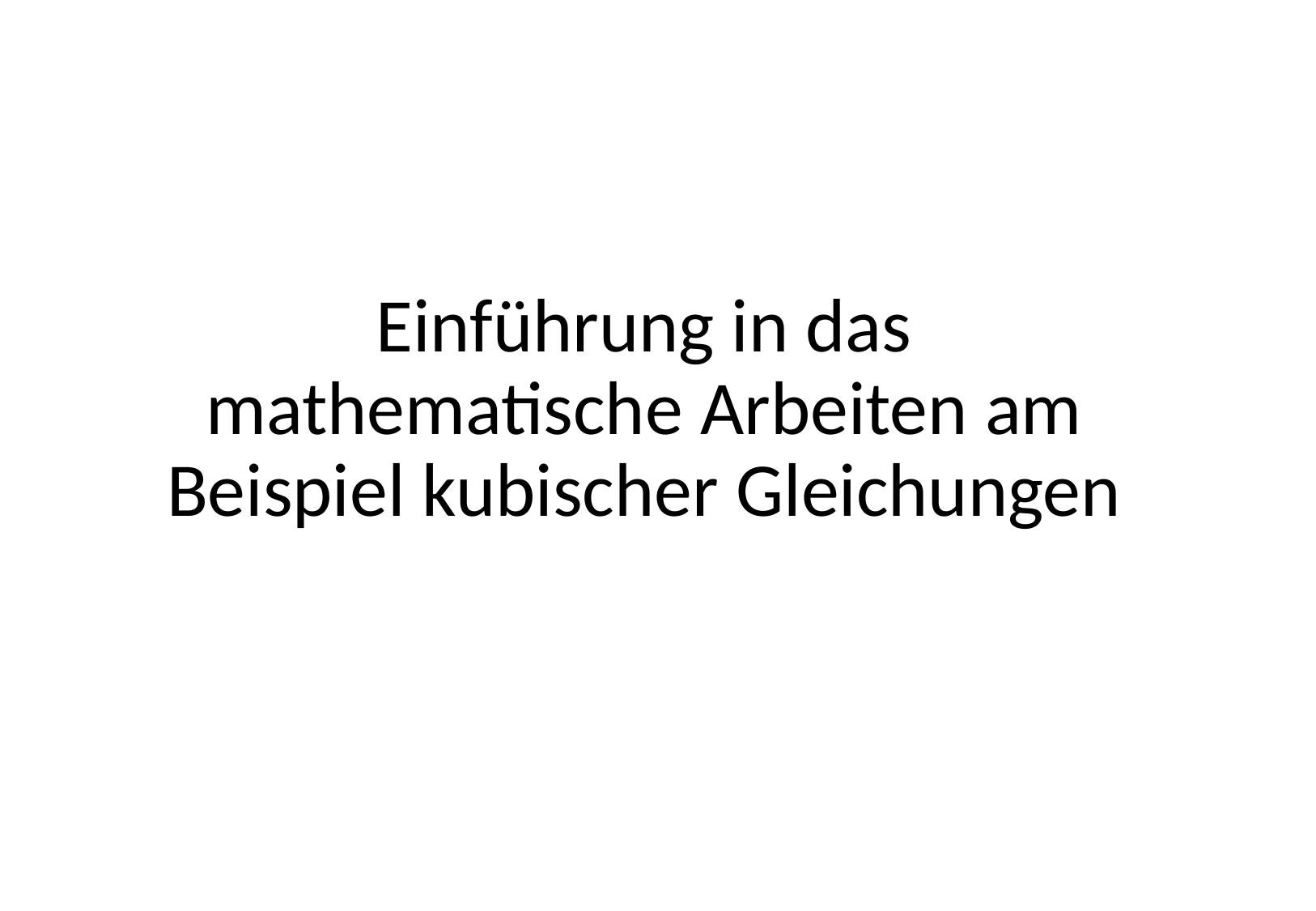

# Einführung in das mathematische Arbeiten am Beispiel kubischer Gleichungen